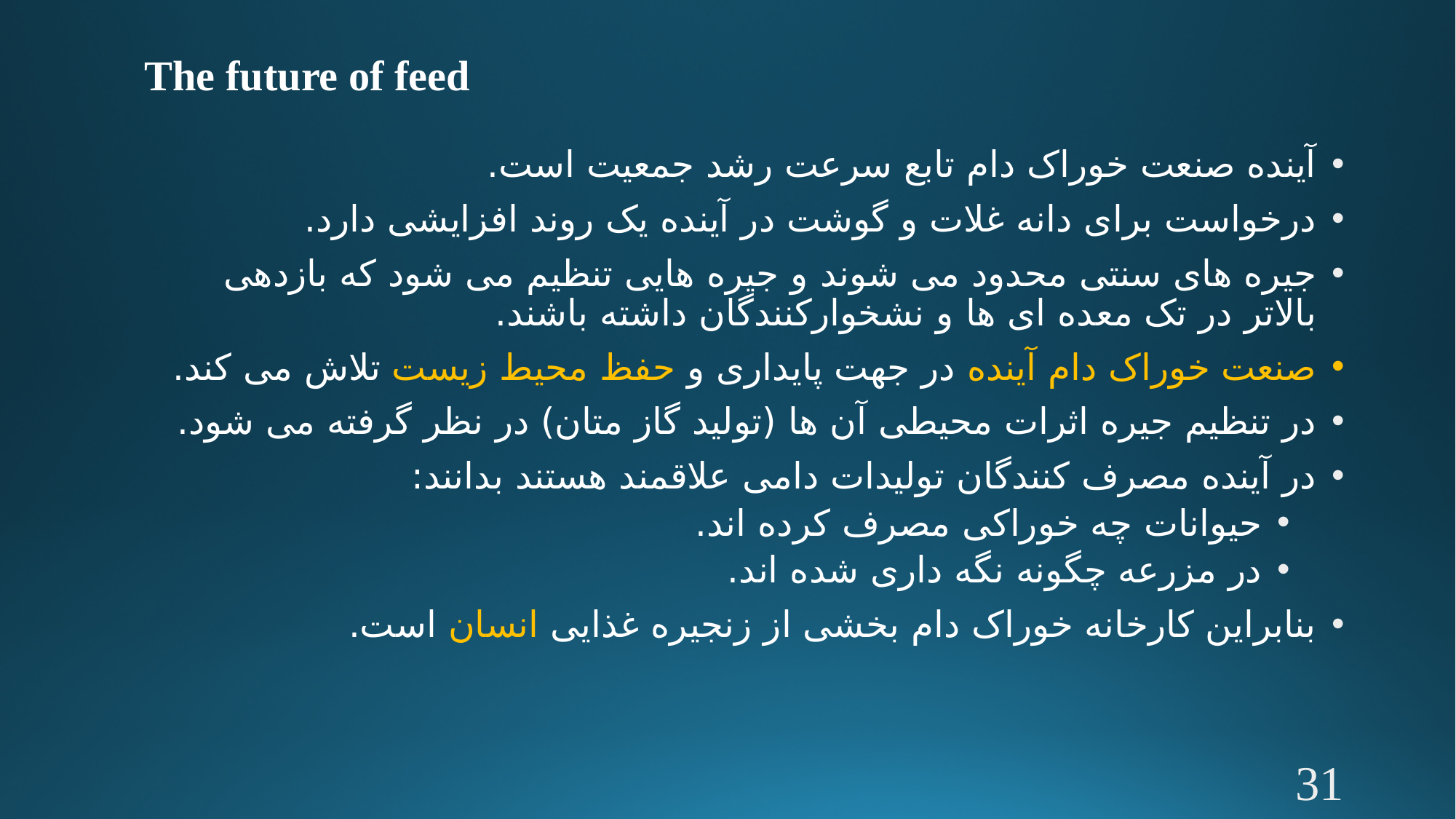

# The future of feed
آینده صنعت خوراک دام تابع سرعت رشد جمعیت است.
درخواست برای دانه غلات و گوشت در آینده یک روند افزایشی دارد.
جیره های سنتی محدود می شوند و جیره هایی تنظیم می شود که بازدهی بالاتر در تک معده ای ها و نشخوارکنندگان داشته باشند.
صنعت خوراک دام آینده در جهت پایداری و حفظ محیط زیست تلاش می کند.
در تنظیم جیره اثرات محیطی آن ها (تولید گاز متان) در نظر گرفته می شود.
در آینده مصرف کنندگان تولیدات دامی علاقمند هستند بدانند:
حیوانات چه خوراکی مصرف کرده اند.
در مزرعه چگونه نگه داری شده اند.
بنابراین کارخانه خوراک دام بخشی از زنجیره غذایی انسان است.
31